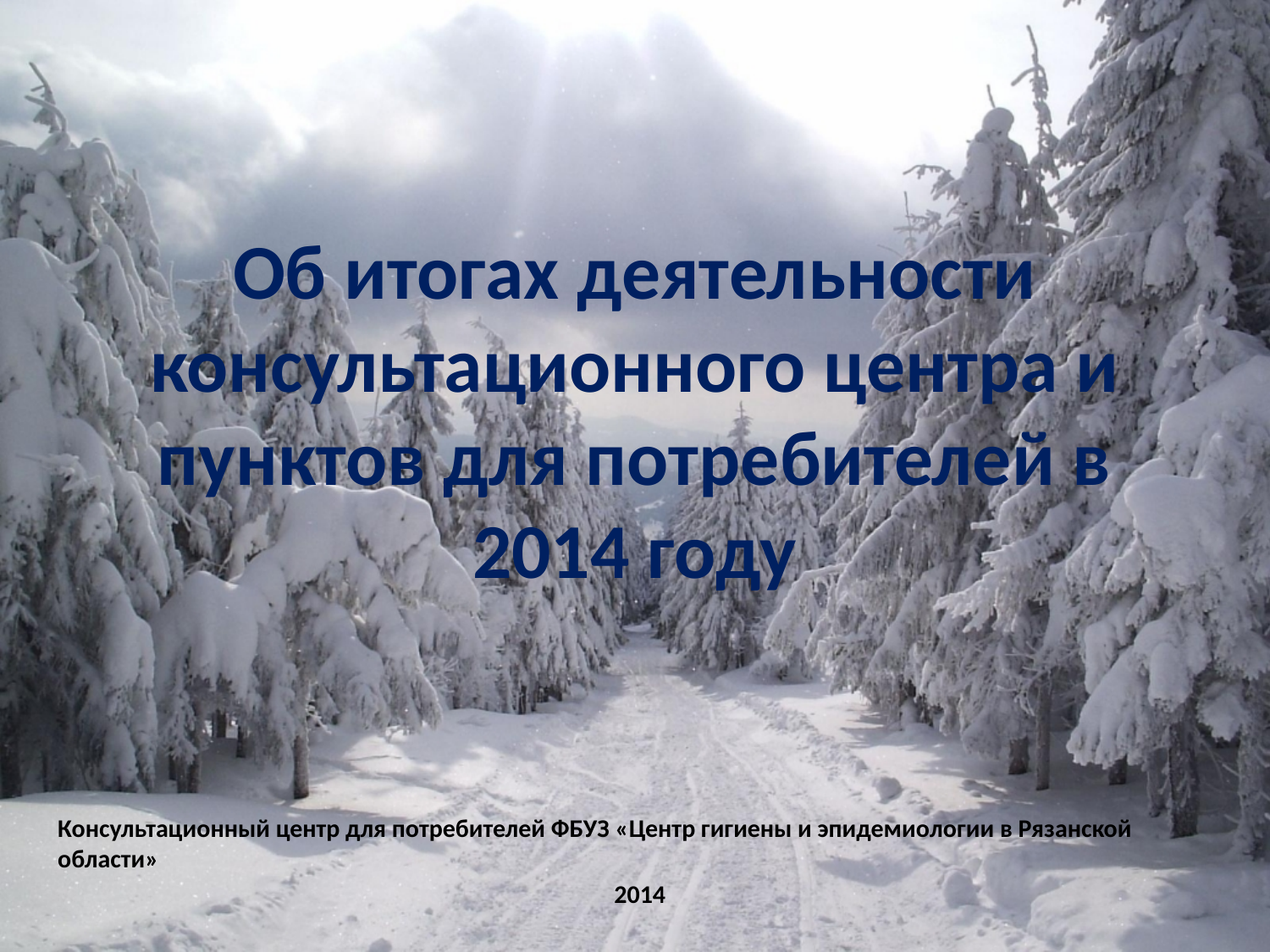

# Об итогах деятельности консультационного центра и пунктов для потребителей в 2014 году
Консультационный центр для потребителей ФБУЗ «Центр гигиены и эпидемиологии в Рязанской области»
2014